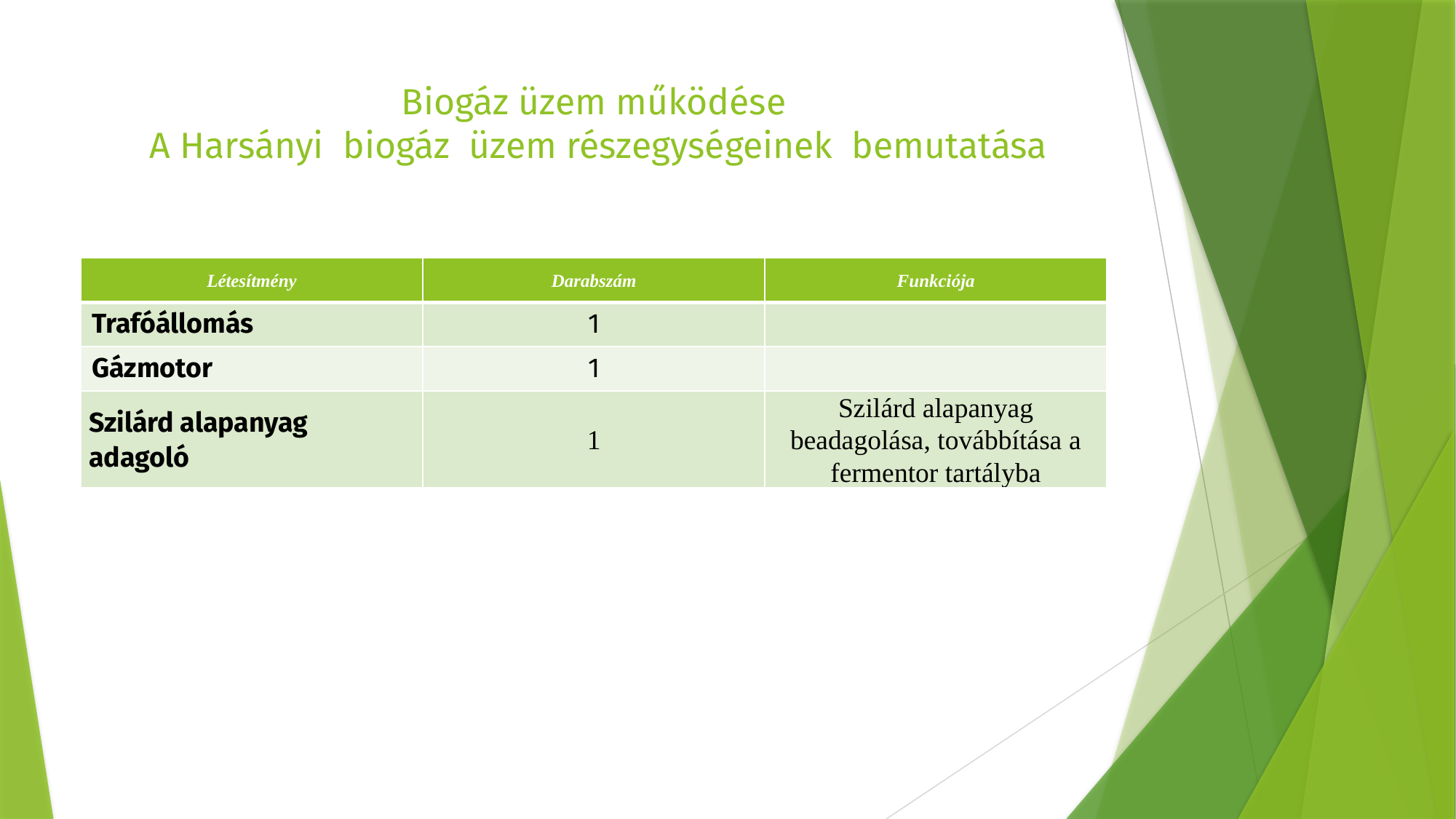

# Biogáz üzem működése A Harsányi  biogáz  üzem részegységeinek  bemutatása
| Létesítmény | Darabszám | Funkciója |
| --- | --- | --- |
| Trafóállomás | 1 |  |
| Gázmotor | 1 |  |
| Szilárd alapanyag adagoló | 1 | Szilárd alapanyag beadagolása, továbbítása a fermentor tartályba |